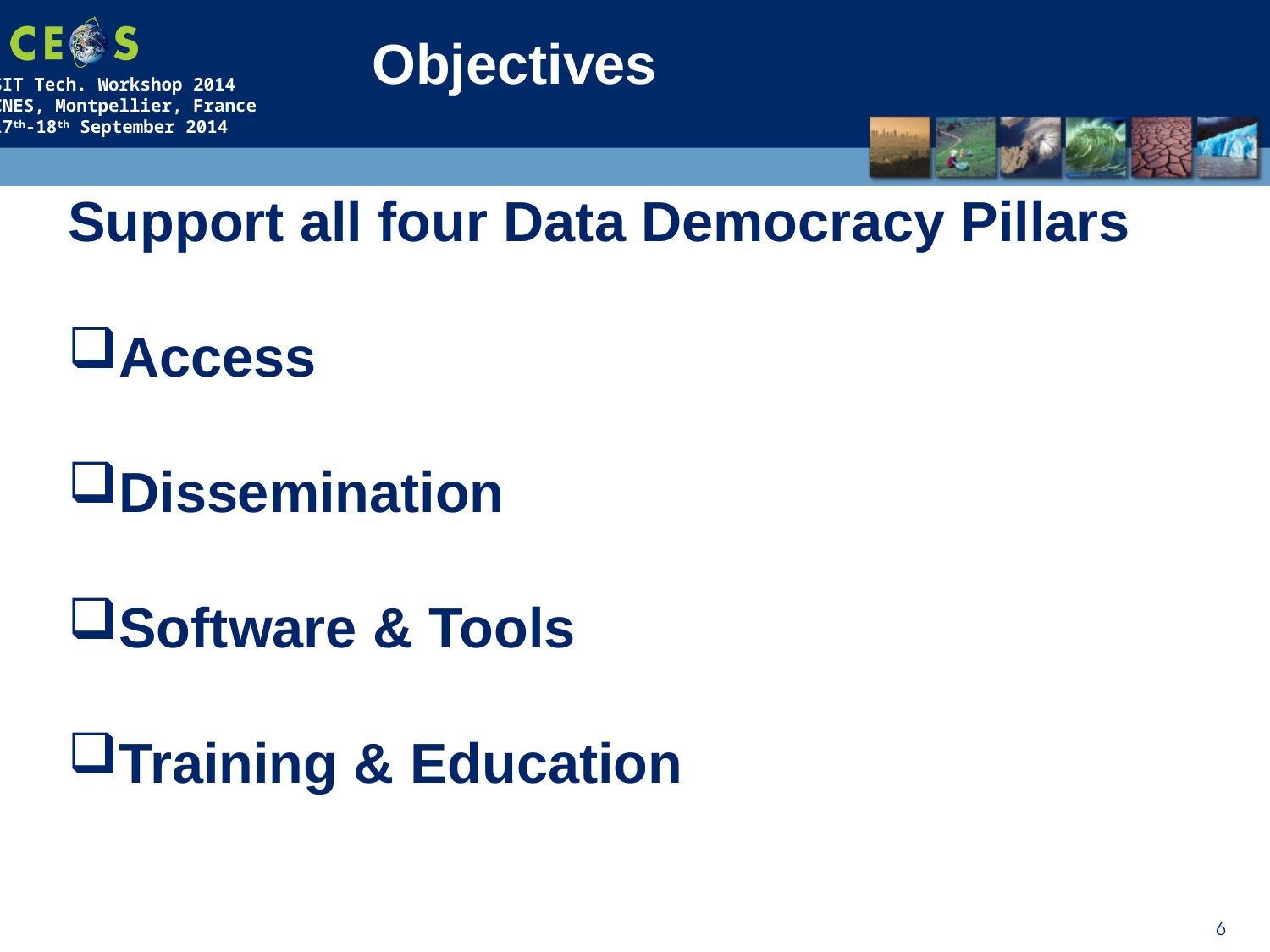

# Objectives
Support all four Data Democracy Pillars

Access

Dissemination

Software & Tools

Training & Education
6